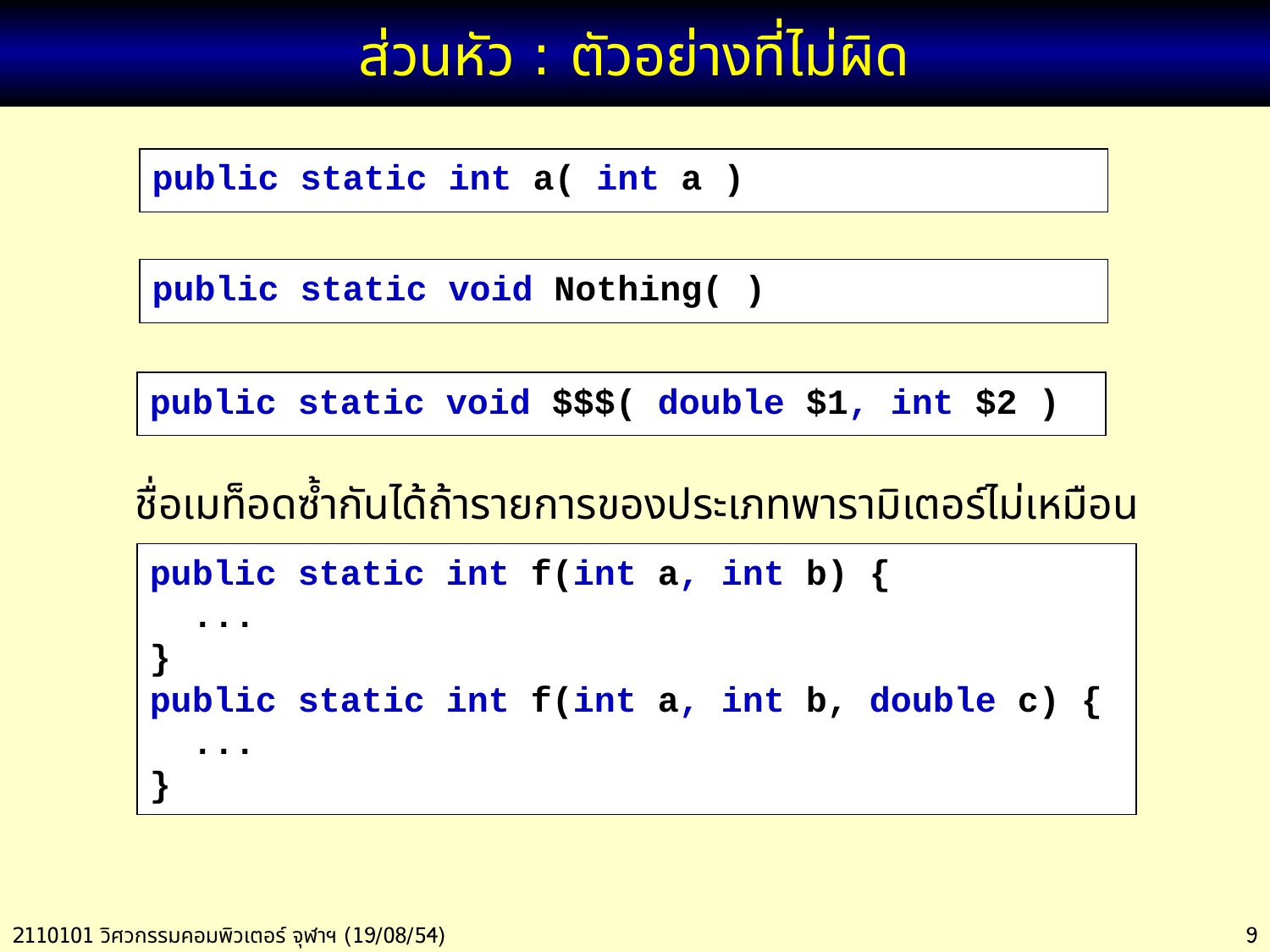

# ส่วนหัว : ตัวอย่างที่ไม่ผิด
public static int a( int a )
public static void Nothing( )
public static void $$$( double $1, int $2 )
ชื่อเมท็อดซ้ำกันได้ถ้ารายการของประเภทพารามิเตอร์ไม่เหมือน
public static int f(int a, int b) {
  ...
}
public static int f(int a, int b, double c) {
  ...
}